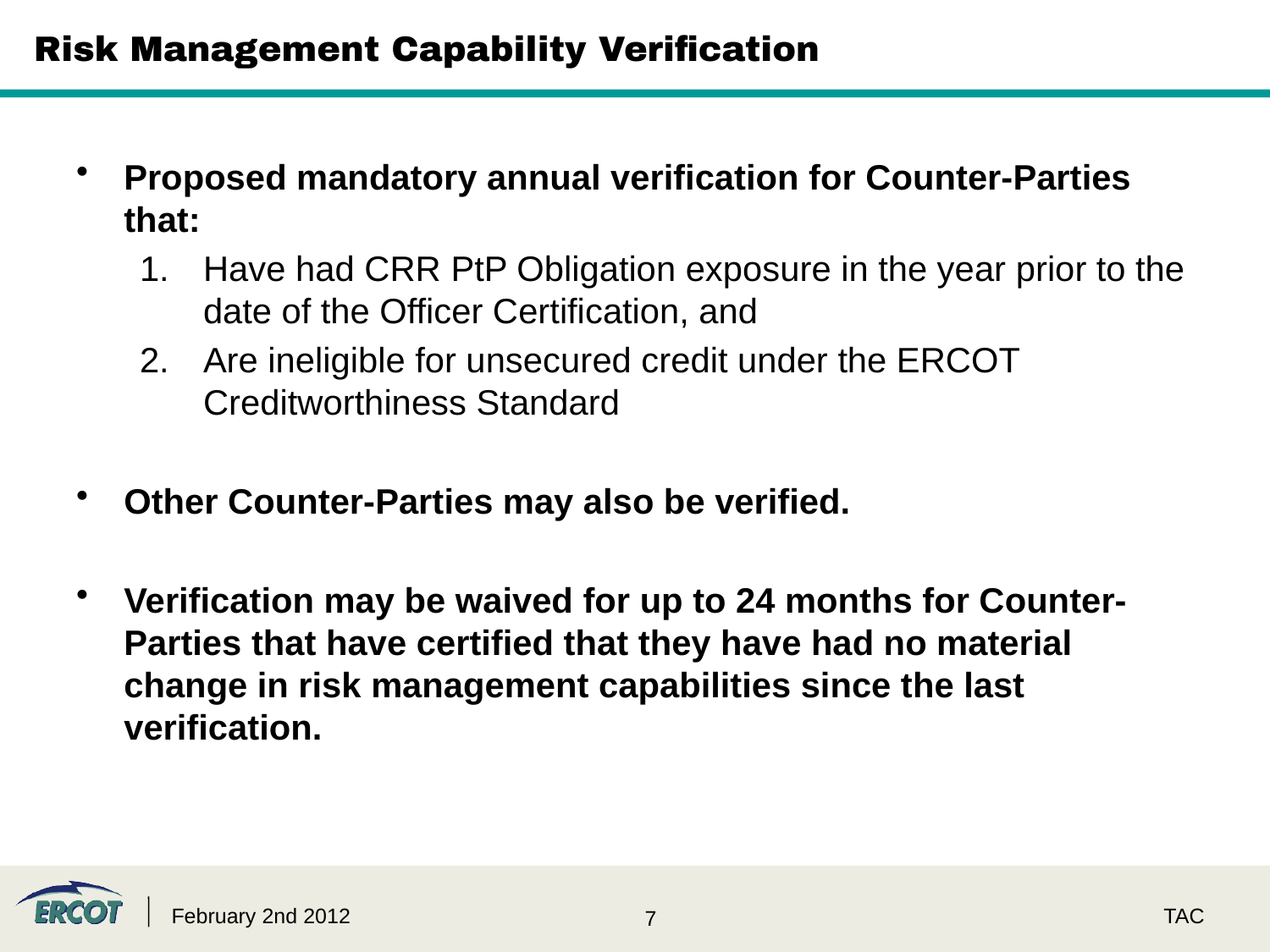

# Risk Management Capability Verification
Proposed mandatory annual verification for Counter-Parties that:
Have had CRR PtP Obligation exposure in the year prior to the date of the Officer Certification, and
Are ineligible for unsecured credit under the ERCOT Creditworthiness Standard

Other Counter-Parties may also be verified.

Verification may be waived for up to 24 months for Counter-Parties that have certified that they have had no material change in risk management capabilities since the last verification.

February 2nd 2012
TAC